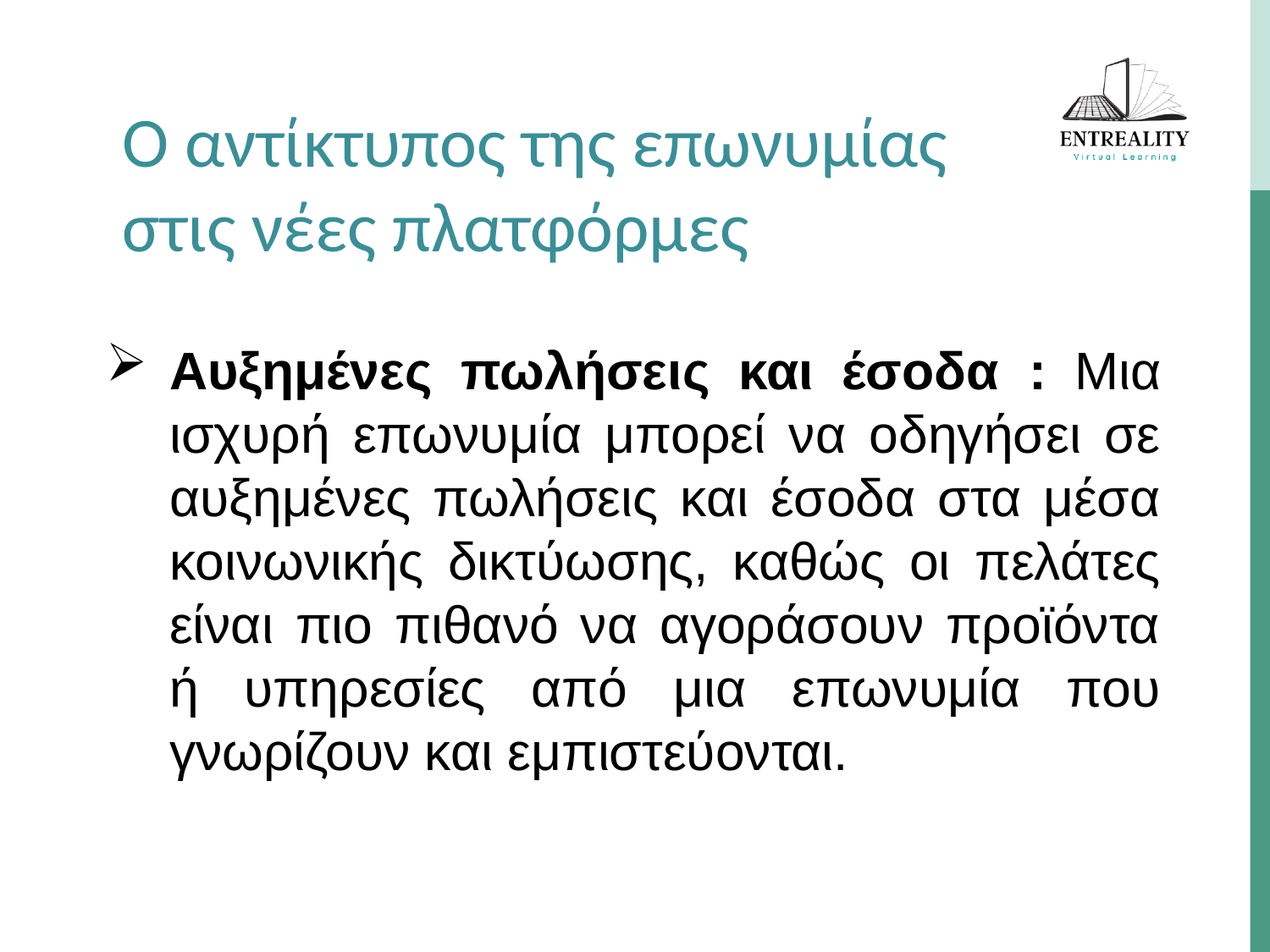

Ο αντίκτυπος της επωνυμίας στις νέες πλατφόρμες
Αυξημένες πωλήσεις και έσοδα : Μια ισχυρή επωνυμία μπορεί να οδηγήσει σε αυξημένες πωλήσεις και έσοδα στα μέσα κοινωνικής δικτύωσης, καθώς οι πελάτες είναι πιο πιθανό να αγοράσουν προϊόντα ή υπηρεσίες από μια επωνυμία που γνωρίζουν και εμπιστεύονται.